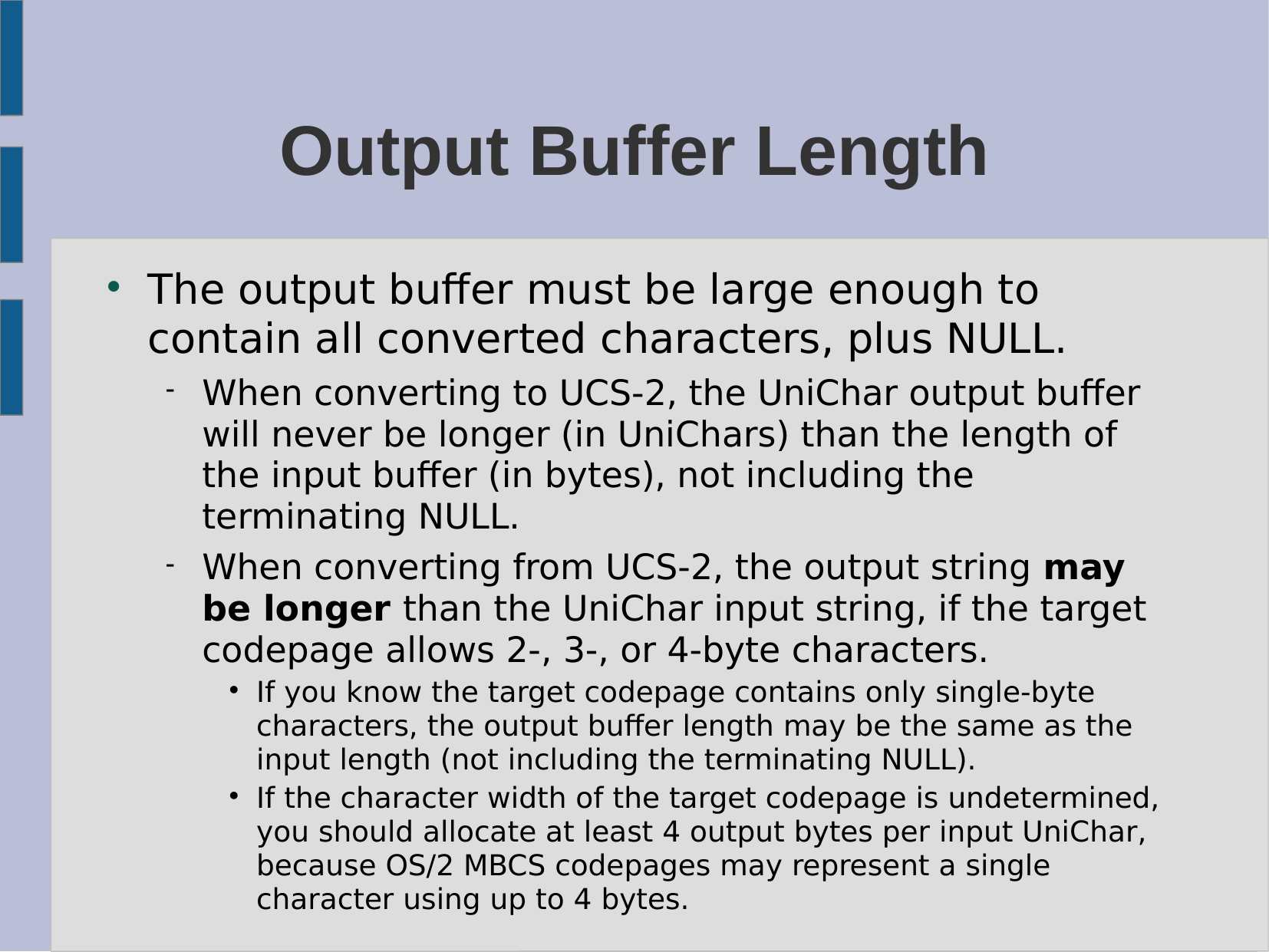

# Output Buffer Length
The output buffer must be large enough to contain all converted characters, plus NULL.
When converting to UCS-2, the UniChar output buffer will never be longer (in UniChars) than the length of the input buffer (in bytes), not including the terminating NULL.
When converting from UCS-2, the output string may be longer than the UniChar input string, if the target codepage allows 2-, 3-, or 4-byte characters.
If you know the target codepage contains only single-byte characters, the output buffer length may be the same as the input length (not including the terminating NULL).
If the character width of the target codepage is undetermined, you should allocate at least 4 output bytes per input UniChar, because OS/2 MBCS codepages may represent a single character using up to 4 bytes.